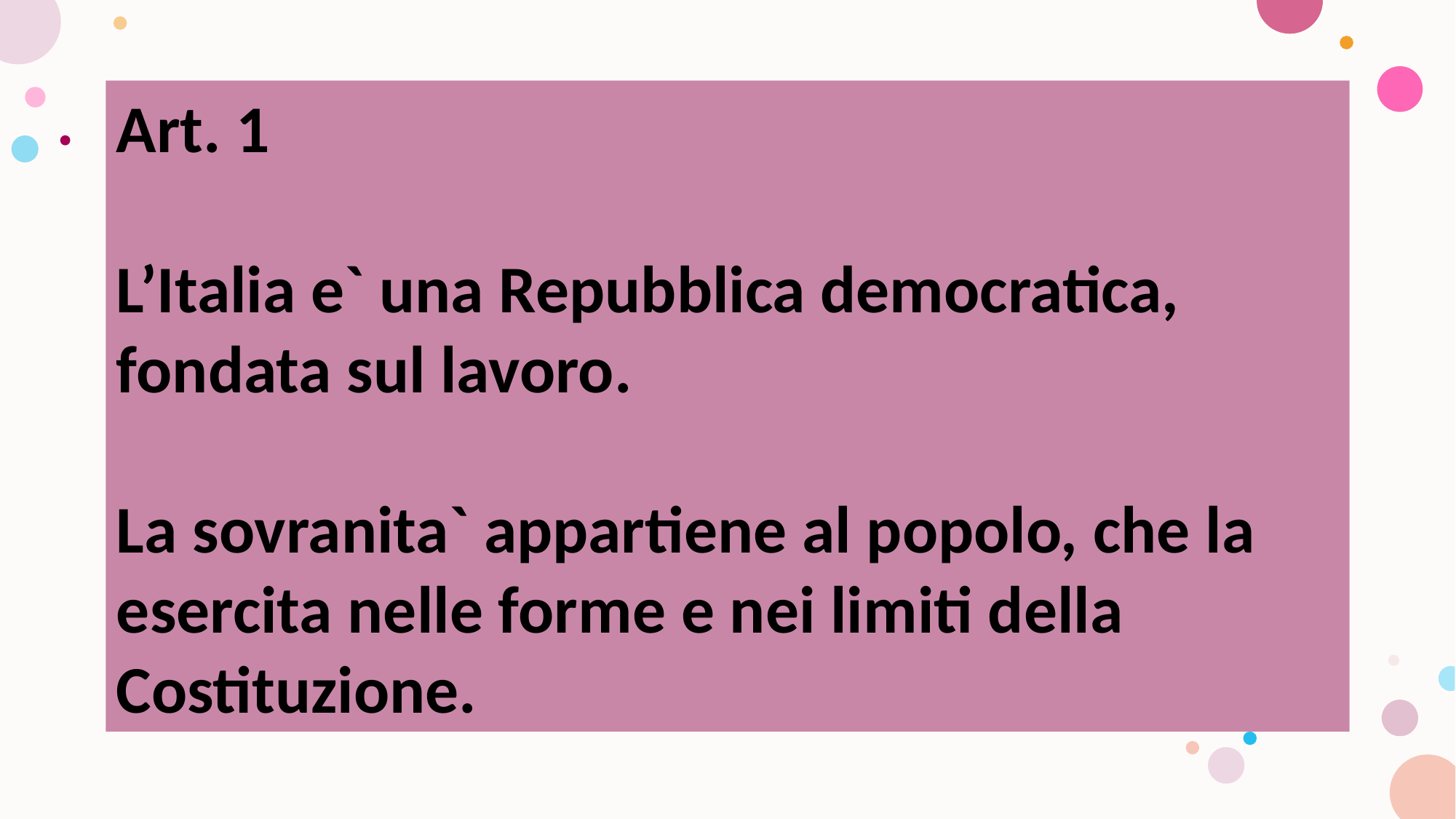

Art. 1

L’Italia e` una Repubblica democratica, fondata sul lavoro.

La sovranita` appartiene al popolo, che la esercita nelle forme e nei limiti della Costituzione.